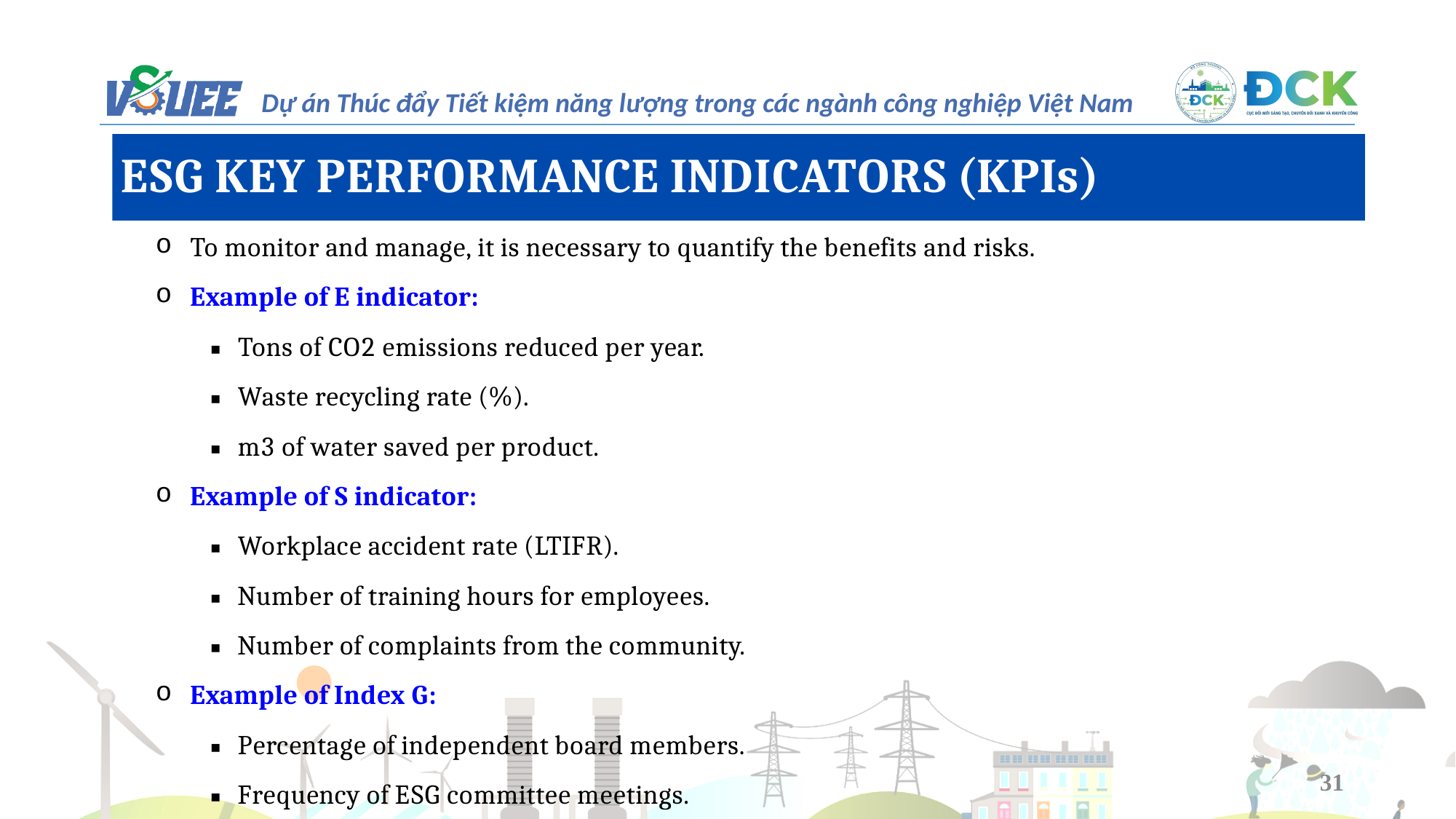

ESG KEY PERFORMANCE INDICATORS (KPIs)

To monitor and manage, it is necessary to quantify the benefits and risks.
Example of E indicator:
Tons of CO2 emissions reduced per year.
Waste recycling rate (%).
m3 of water saved per product.
Example of S indicator:
Workplace accident rate (LTIFR).
Number of training hours for employees.
Number of complaints from the community.
Example of Index G:
Percentage of independent board members.
Frequency of ESG committee meetings.
31